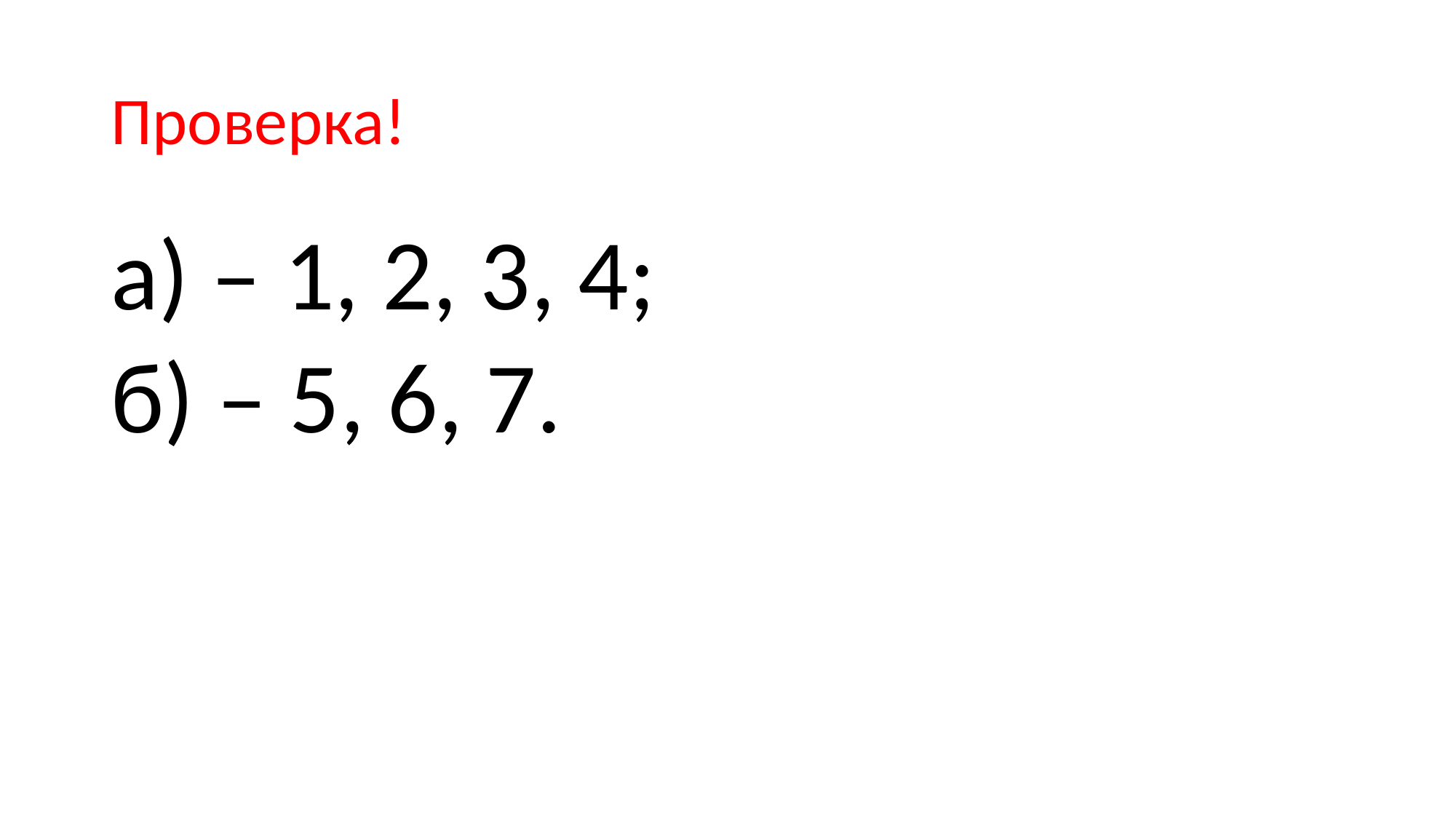

# Проверка!
а) – 1, 2, 3, 4;
б) – 5, 6, 7.